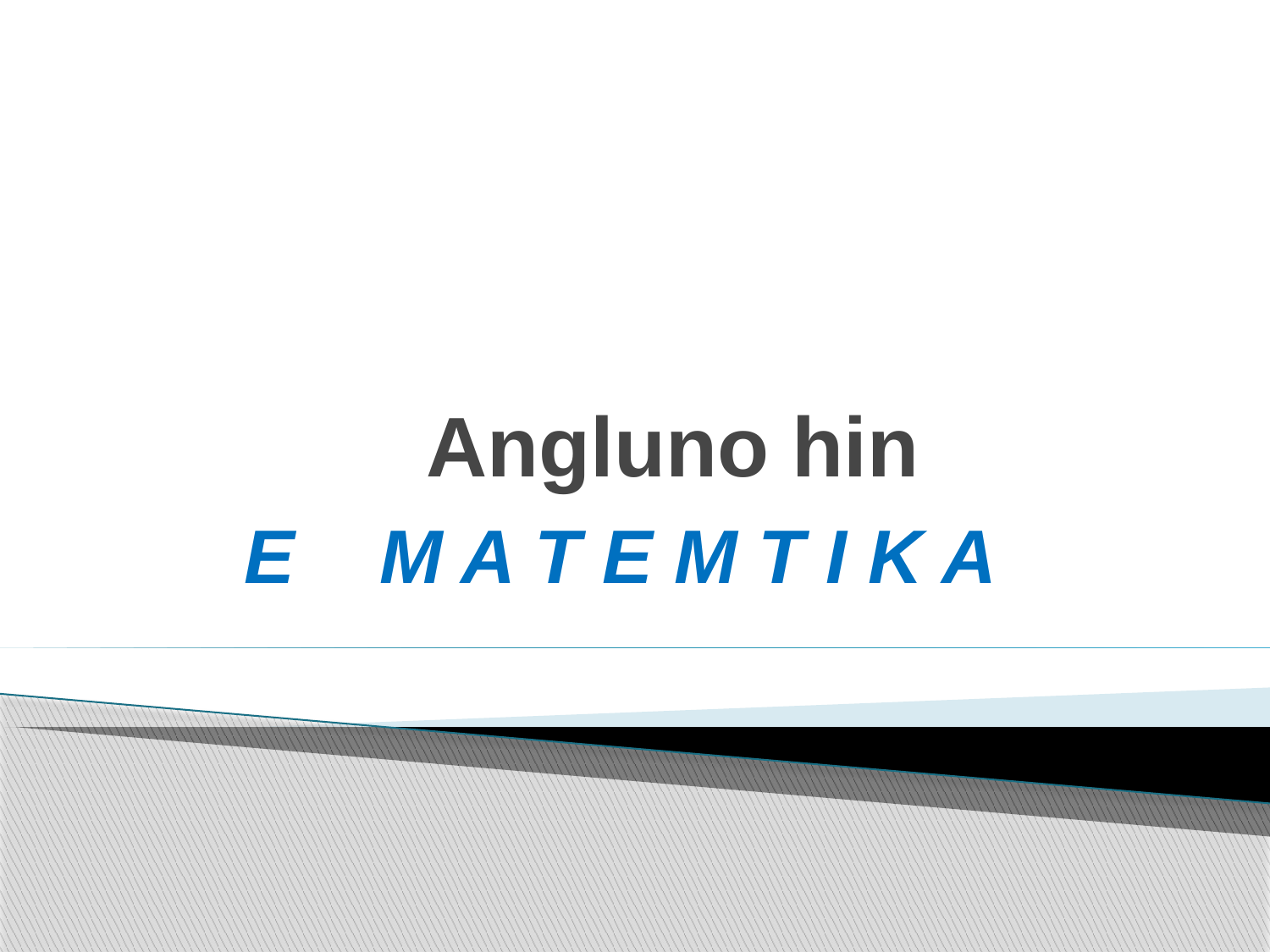

# Angluno hin
E    M A T E M T I K A